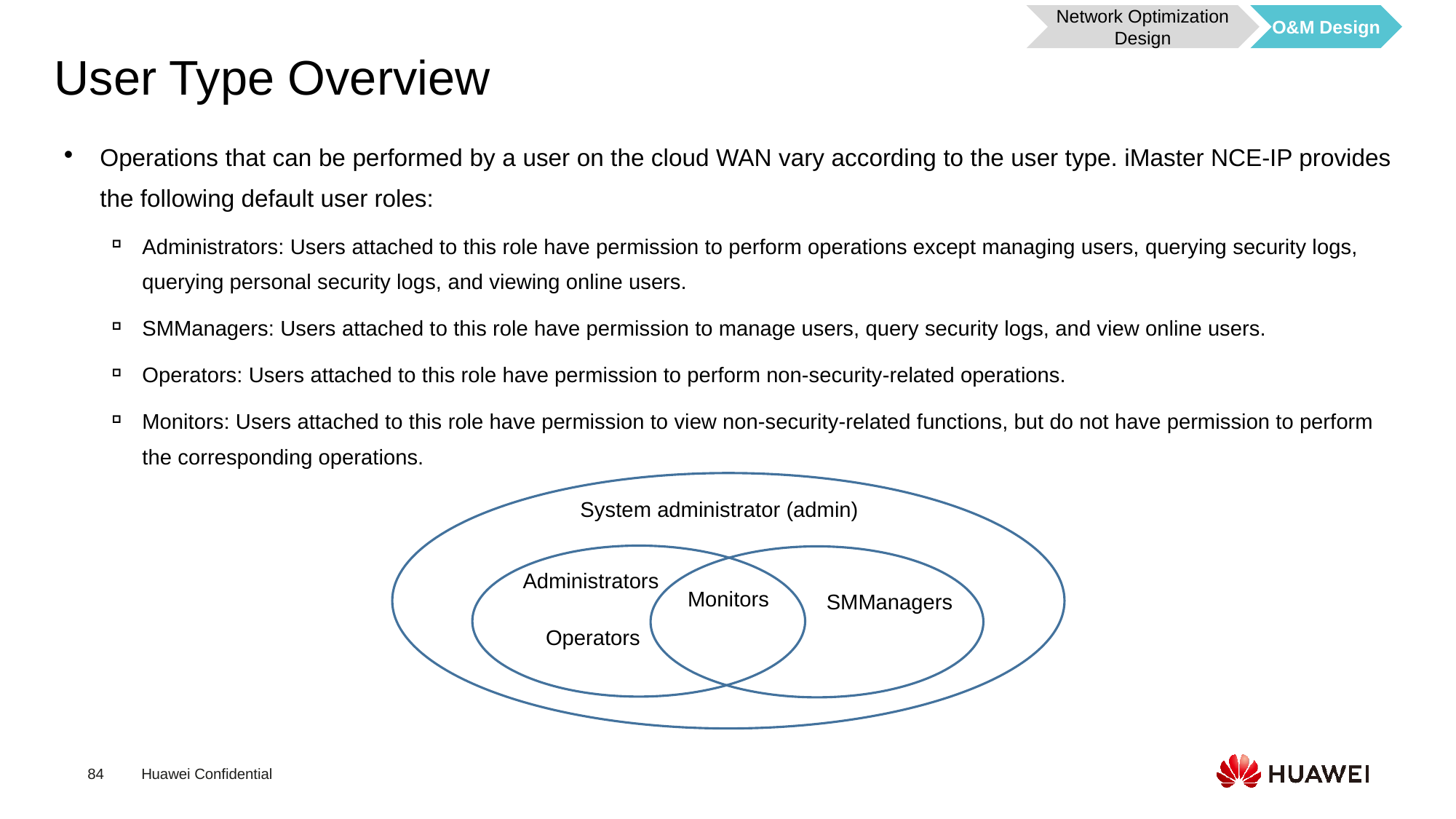

Network Optimization Design
O&M Design
# User Type Overview
Operations that can be performed by a user on the cloud WAN vary according to the user type. iMaster NCE-IP provides the following default user roles:
Administrators: Users attached to this role have permission to perform operations except managing users, querying security logs, querying personal security logs, and viewing online users.
SMManagers: Users attached to this role have permission to manage users, query security logs, and view online users.
Operators: Users attached to this role have permission to perform non-security-related operations.
Monitors: Users attached to this role have permission to view non-security-related functions, but do not have permission to perform the corresponding operations.

System administrator (admin)

Administrators

Monitors

SMManagers

Operators